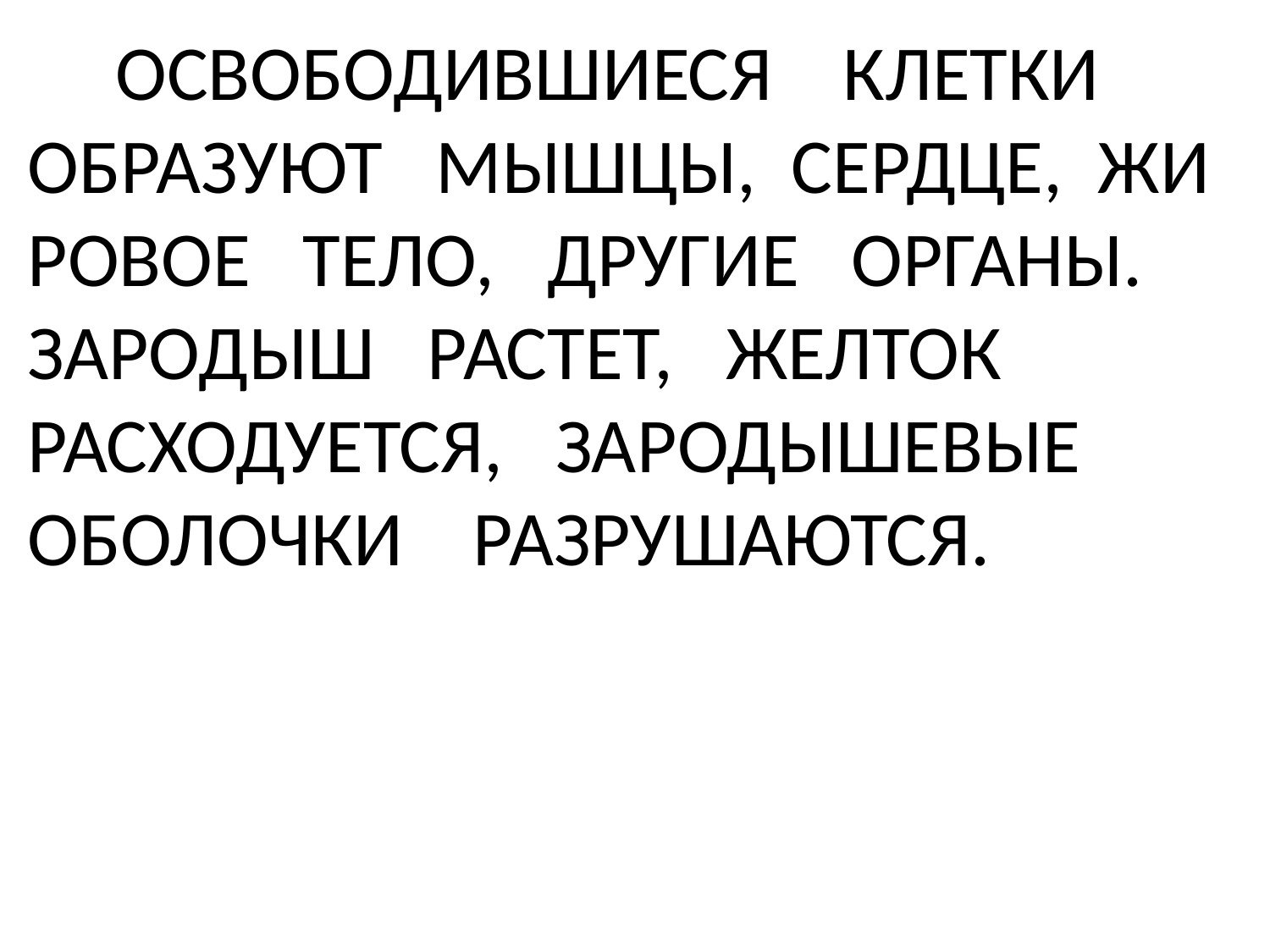

# ОСВОБОДИВШИЕСЯ    КЛЕТКИ ОБРАЗУЮТ   МЫШЦЫ,  СЕРДЦЕ,  ЖИ­РОВОЕ   ТЕЛО,   ДРУГИЕ   ОРГАНЫ. ЗАРОДЫШ   РАСТЕТ,   ЖЕЛТОК РАСХОДУЕТСЯ,   ЗА­РОДЫШЕВЫЕ ОБОЛОЧКИ    РАЗРУШАЮТСЯ.